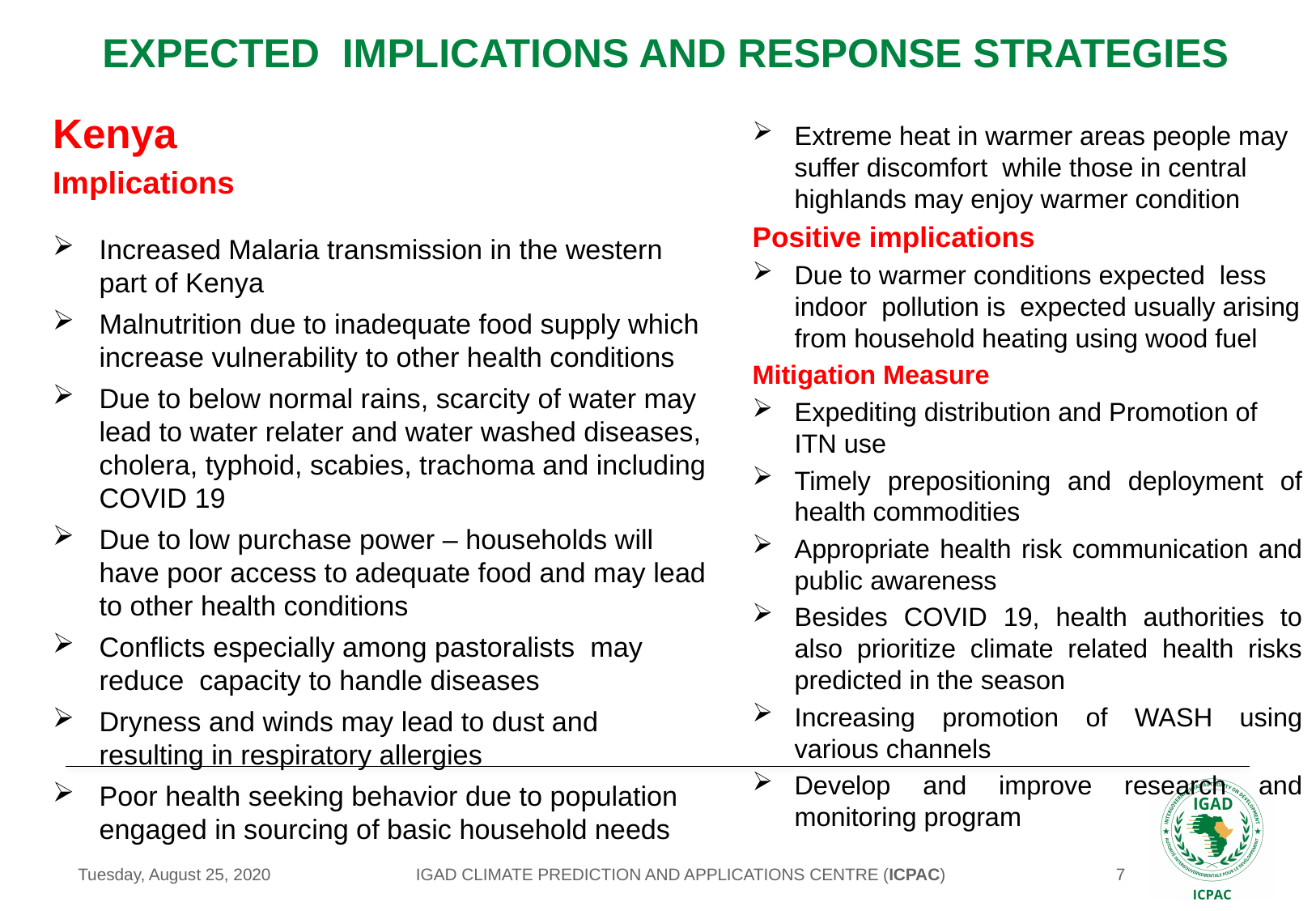

# Expected  Implications and response strategies
Kenya
Implications

Increased Malaria transmission in the western part of Kenya
Malnutrition due to inadequate food supply which increase vulnerability to other health conditions
Due to below normal rains, scarcity of water may lead to water relater and water washed diseases, cholera, typhoid, scabies, trachoma and including COVID 19
Due to low purchase power – households will have poor access to adequate food and may lead to other health conditions
Conflicts especially among pastoralists  may reduce  capacity to handle diseases
Dryness and winds may lead to dust and resulting in respiratory allergies
Poor health seeking behavior due to population engaged in sourcing of basic household needs

Extreme heat in warmer areas people may suffer discomfort  while those in central highlands may enjoy warmer condition
Positive implications
Due to warmer conditions expected  less indoor  pollution is  expected usually arising from household heating using wood fuel
Mitigation Measure
Expediting distribution and Promotion of ITN use
Timely prepositioning and deployment of health commodities
Appropriate health risk communication and public awareness
Besides COVID 19, health authorities to also prioritize climate related health risks predicted in the season
Increasing promotion of WASH using various channels
Develop and improve research and monitoring program

IGAD CLIMATE PREDICTION AND APPLICATIONS CENTRE (ICPAC)
Tuesday, August 25, 2020
7